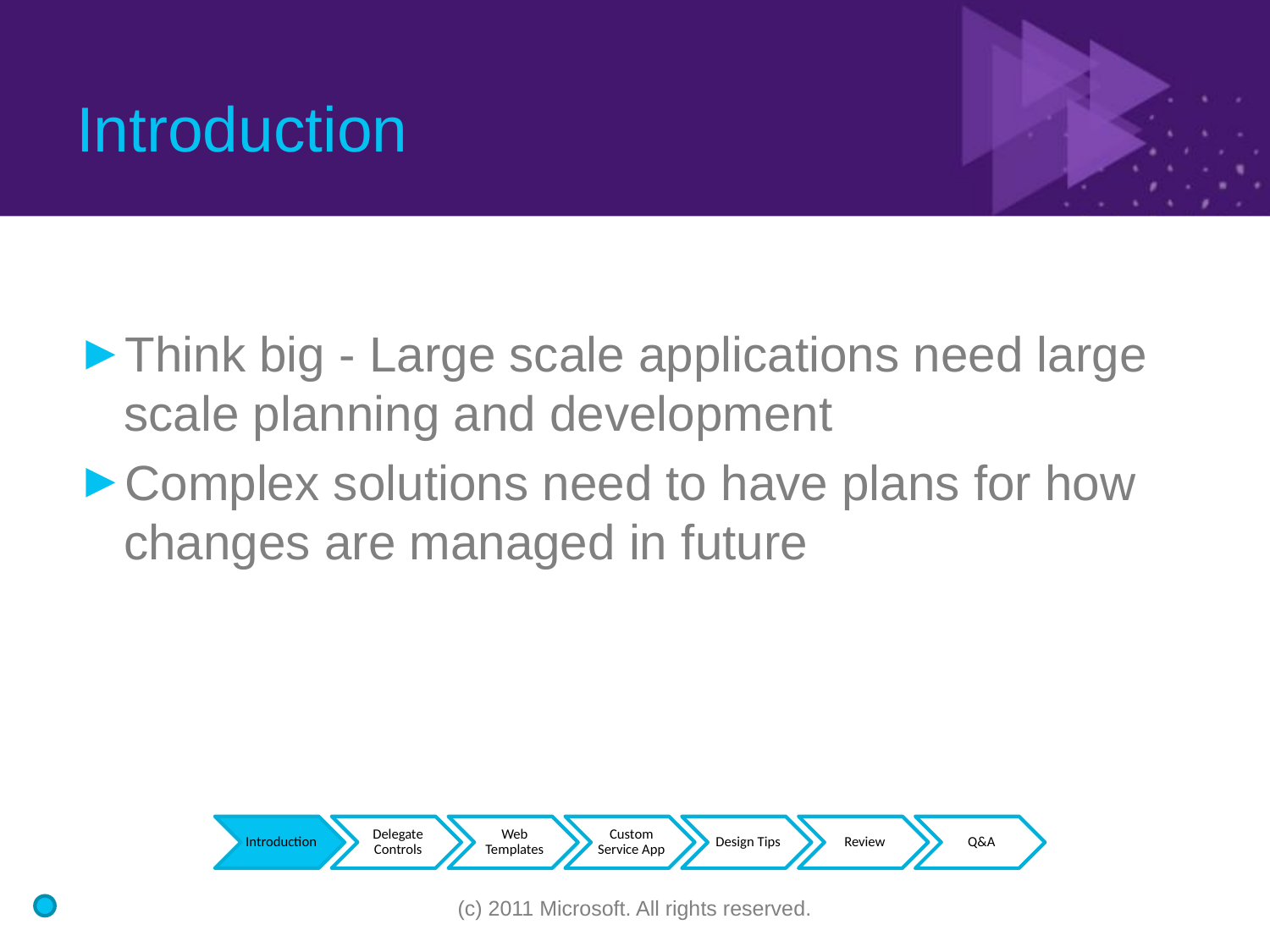

# Introduction
Think big - Large scale applications need large scale planning and development
Complex solutions need to have plans for how changes are managed in future

Introduction
Delegate Controls
Web Templates
Custom Service App
Design Tips
Review
Q&A
(c) 2011 Microsoft. All rights reserved.